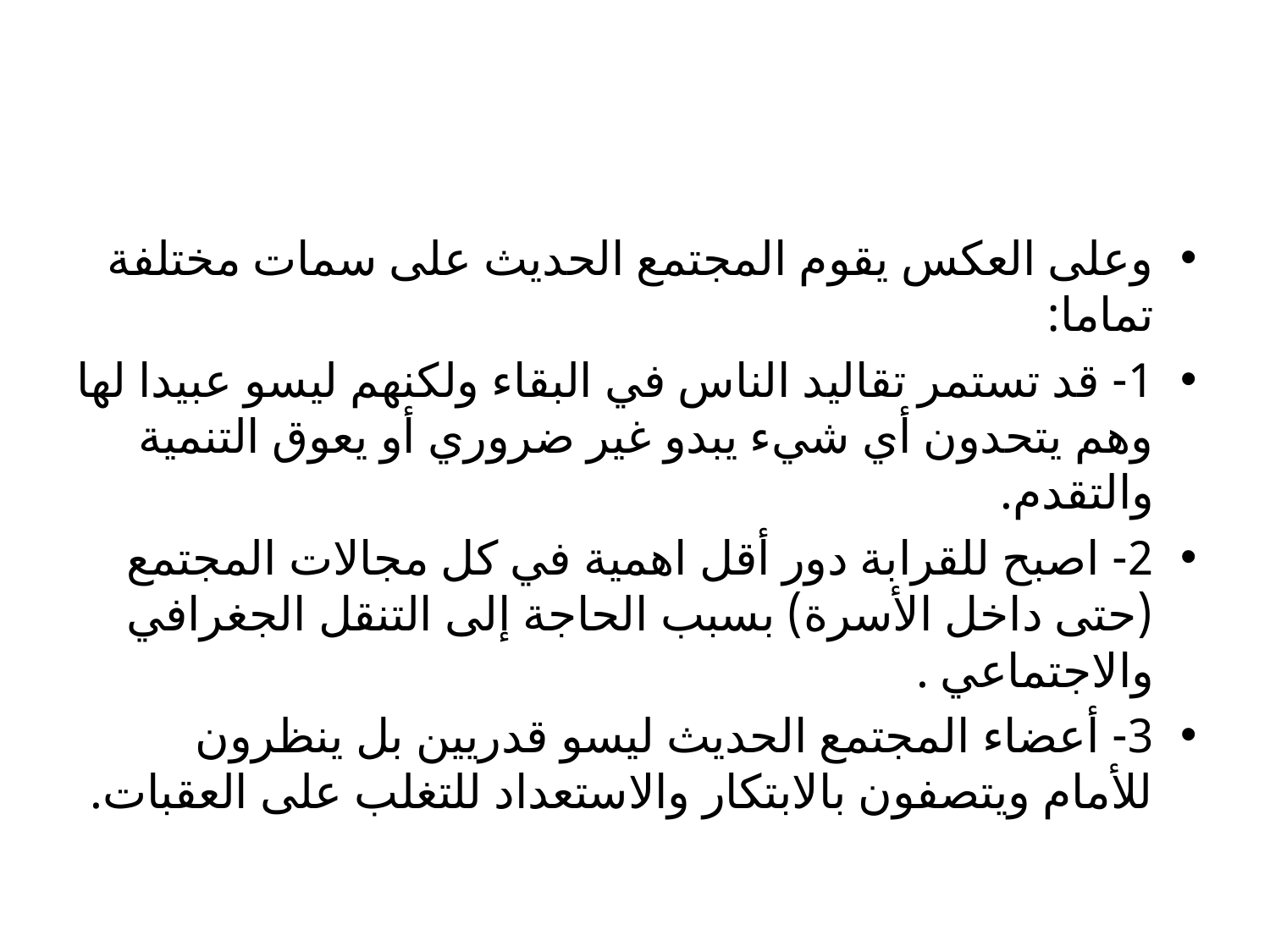

#
وعلى العكس يقوم المجتمع الحديث على سمات مختلفة تماما:
1- قد تستمر تقاليد الناس في البقاء ولكنهم ليسو عبيدا لها وهم يتحدون أي شيء يبدو غير ضروري أو يعوق التنمية والتقدم.
2- اصبح للقرابة دور أقل اهمية في كل مجالات المجتمع (حتى داخل الأسرة) بسبب الحاجة إلى التنقل الجغرافي والاجتماعي .
3- أعضاء المجتمع الحديث ليسو قدريين بل ينظرون للأمام ويتصفون بالابتكار والاستعداد للتغلب على العقبات.